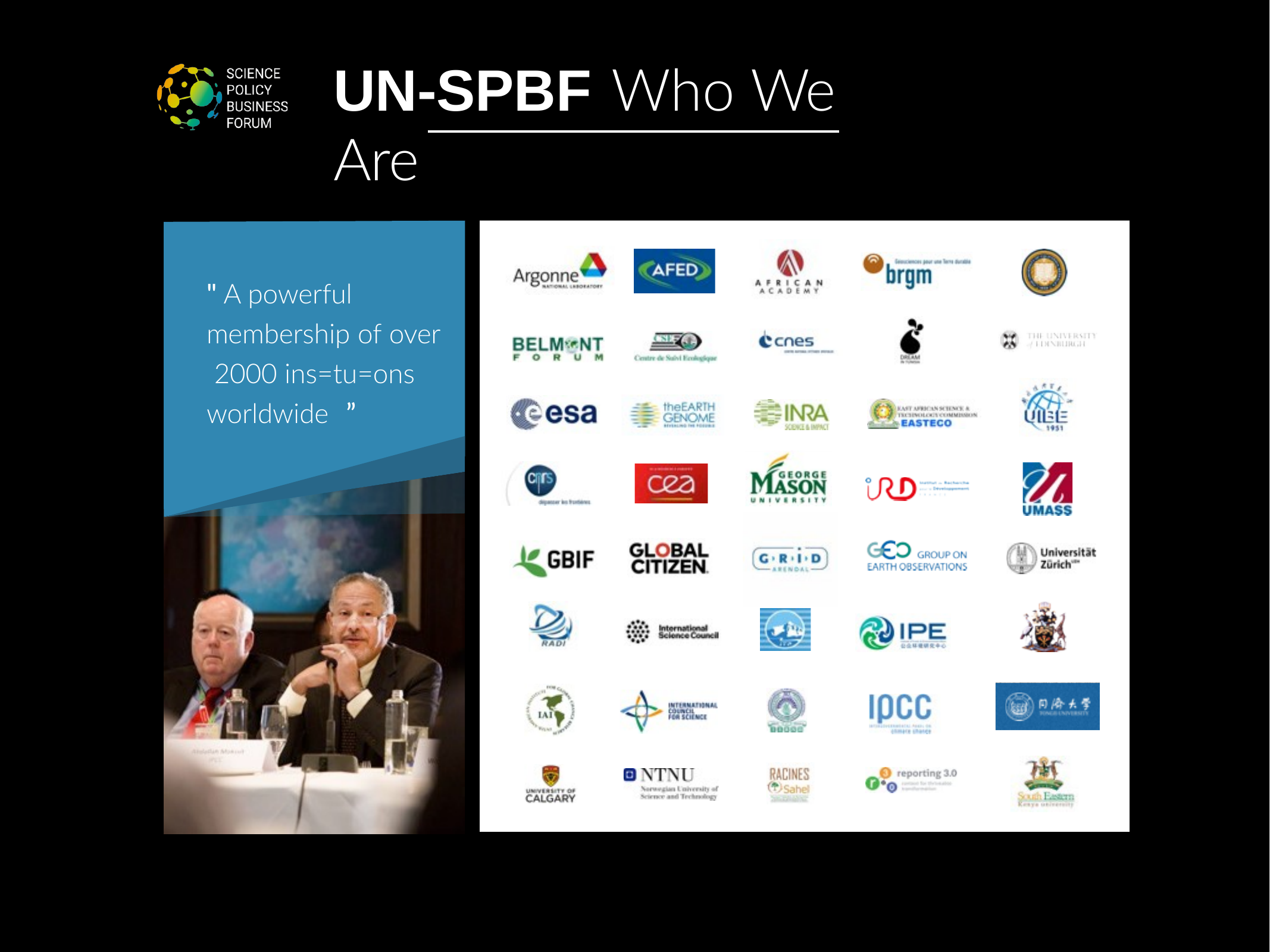

# UN-SPBF	Who We Are

" A powerful  membership of over  2000 ins=tu=ons  worldwide	”